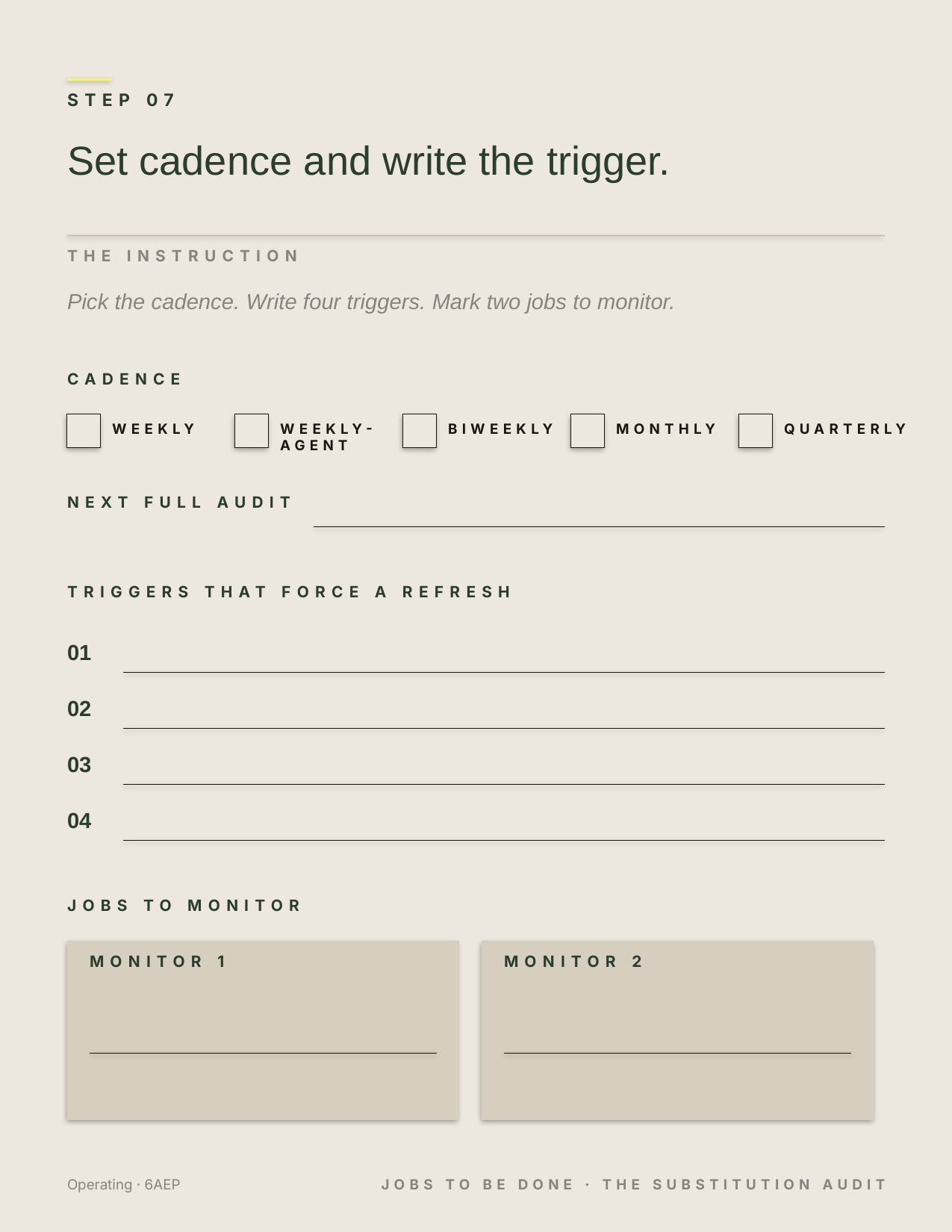

STEP 07
Set cadence and write the trigger.

THE INSTRUCTION
Pick the cadence. Write four triggers. Mark two jobs to monitor.
CADENCE

WEEKLY
WEEKLY-AGENT
BIWEEKLY
MONTHLY
QUARTERLY
NEXT FULL AUDIT
TRIGGERS THAT FORCE A REFRESH
01
02
03
04
JOBS TO MONITOR

MONITOR 1
MONITOR 2
Operating · 6AEP
JOBS TO BE DONE · THE SUBSTITUTION AUDIT